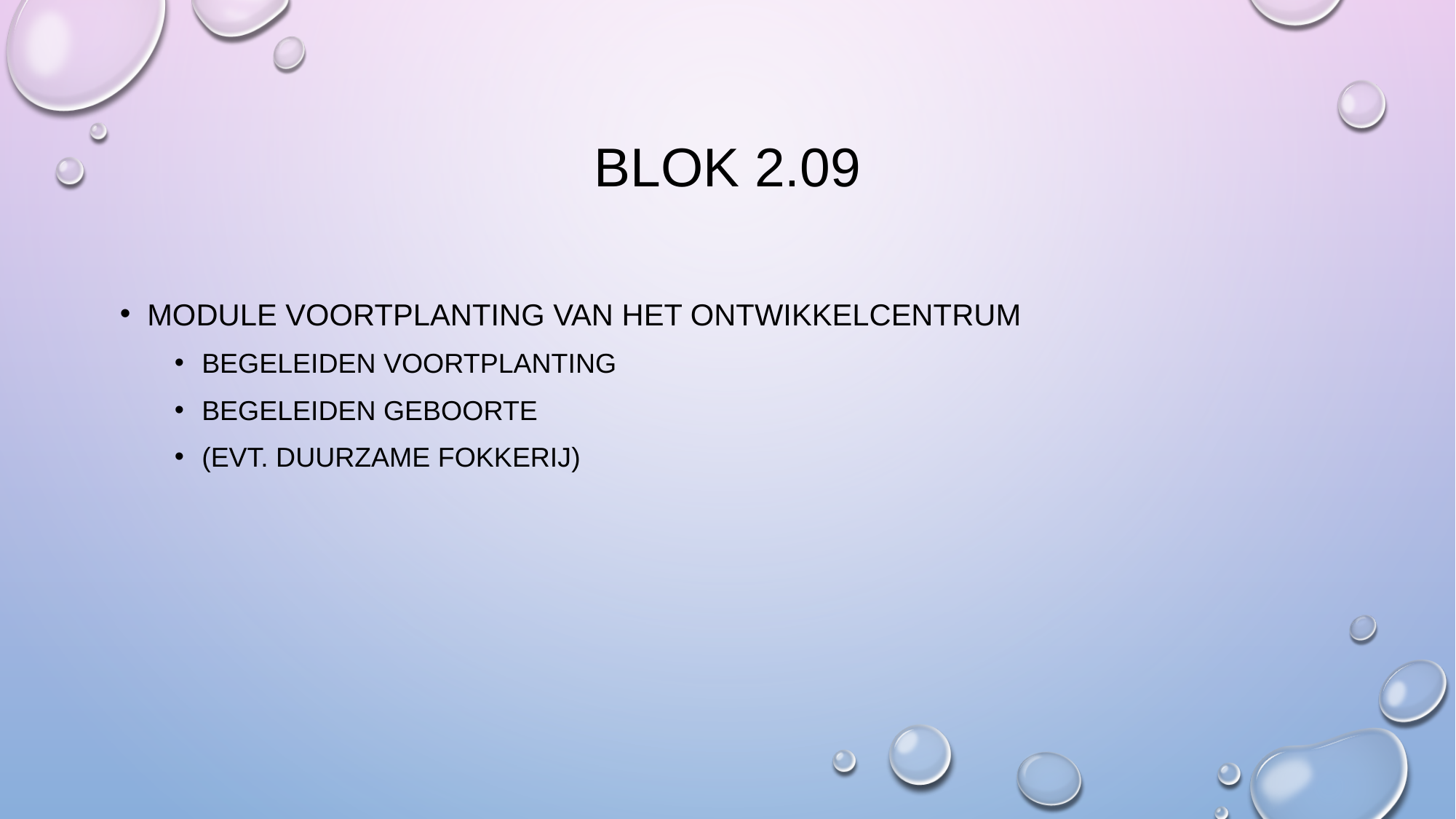

# Blok 2.09
Module voortplanting van het ontwikkelcentrum
Begeleiden voortplanting
Begeleiden geboorte
(evt. duurzame fokkerij)